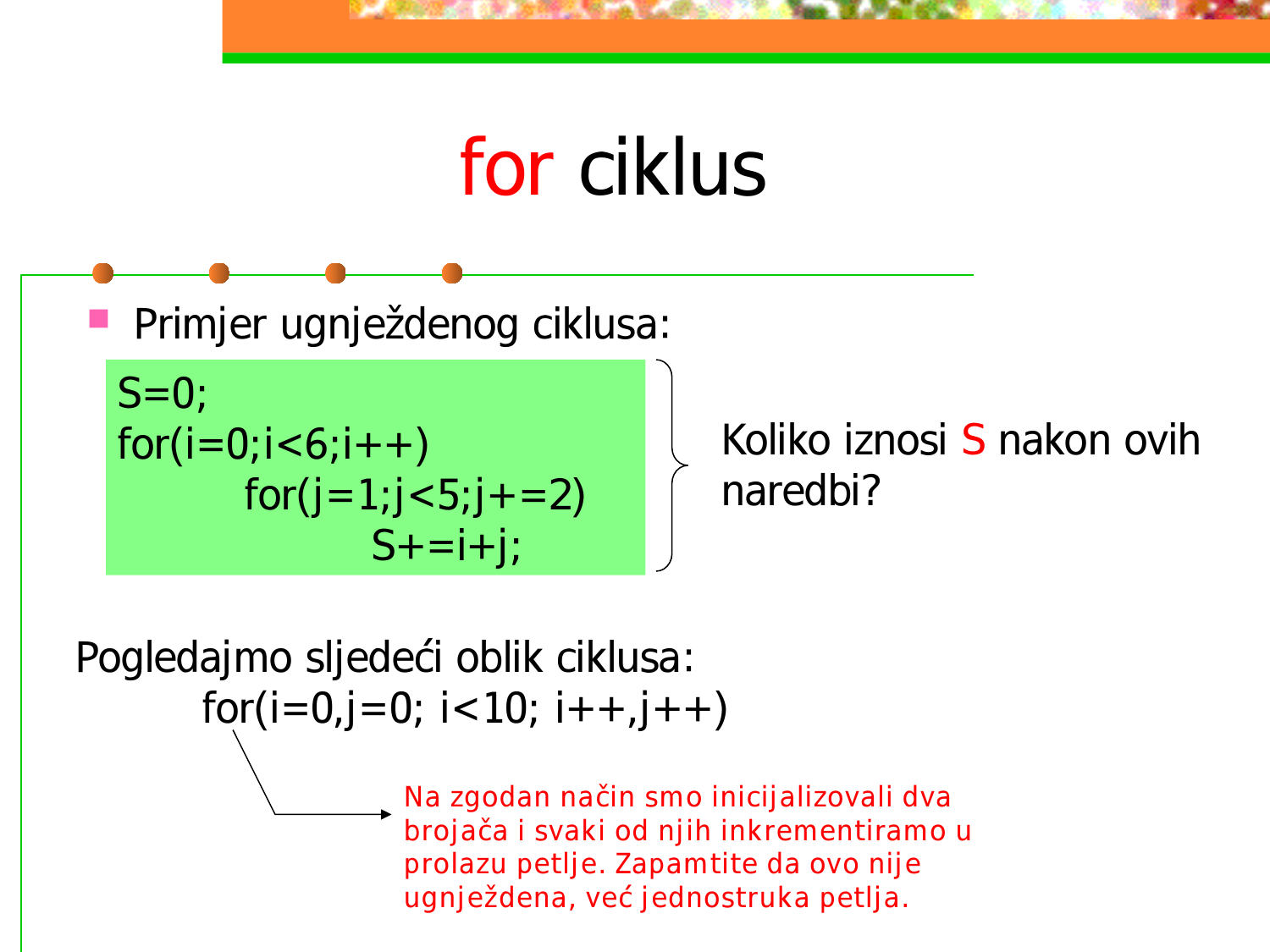

# for ciklus
Primjer ugnježdenog ciklusa:
S=0;
for(i=0;i<6;i++)
	for(j=1;j<5;j+=2)
		S+=i+j;

Koliko iznosi S nakon ovih naredbi?
Pogledajmo sljedeći oblik ciklusa:
	for(i=0,j=0; i<10; i++,j++)

Na zgodan način smo inicijalizovali dva brojača i svaki od njih inkrementiramo u prolazu petlje. Zapamtite da ovo nije ugnježdena, već jednostruka petlja.